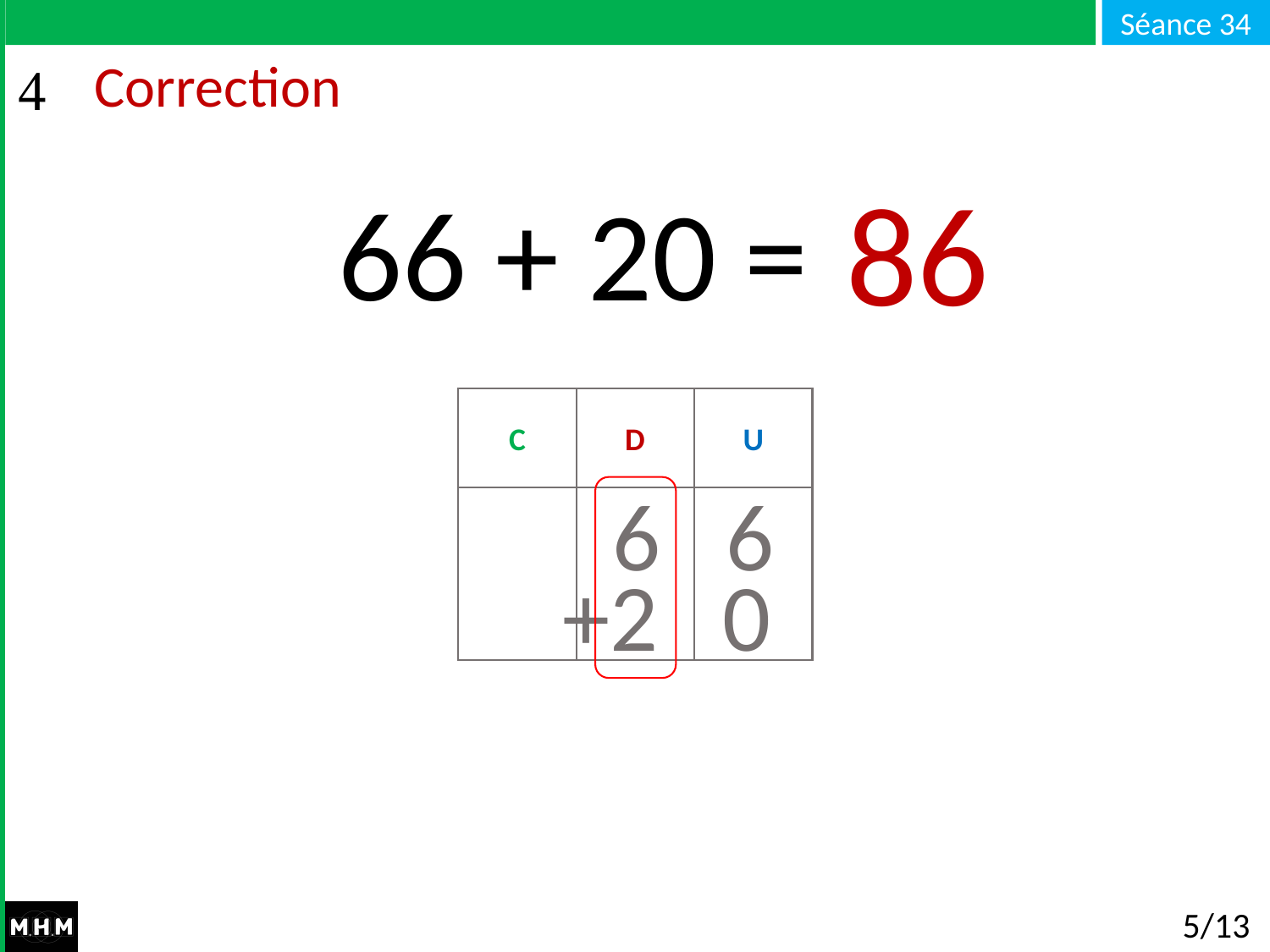

# Correction
86
66 + 20 = …
C
D
U

6   6

+2   0
5/13